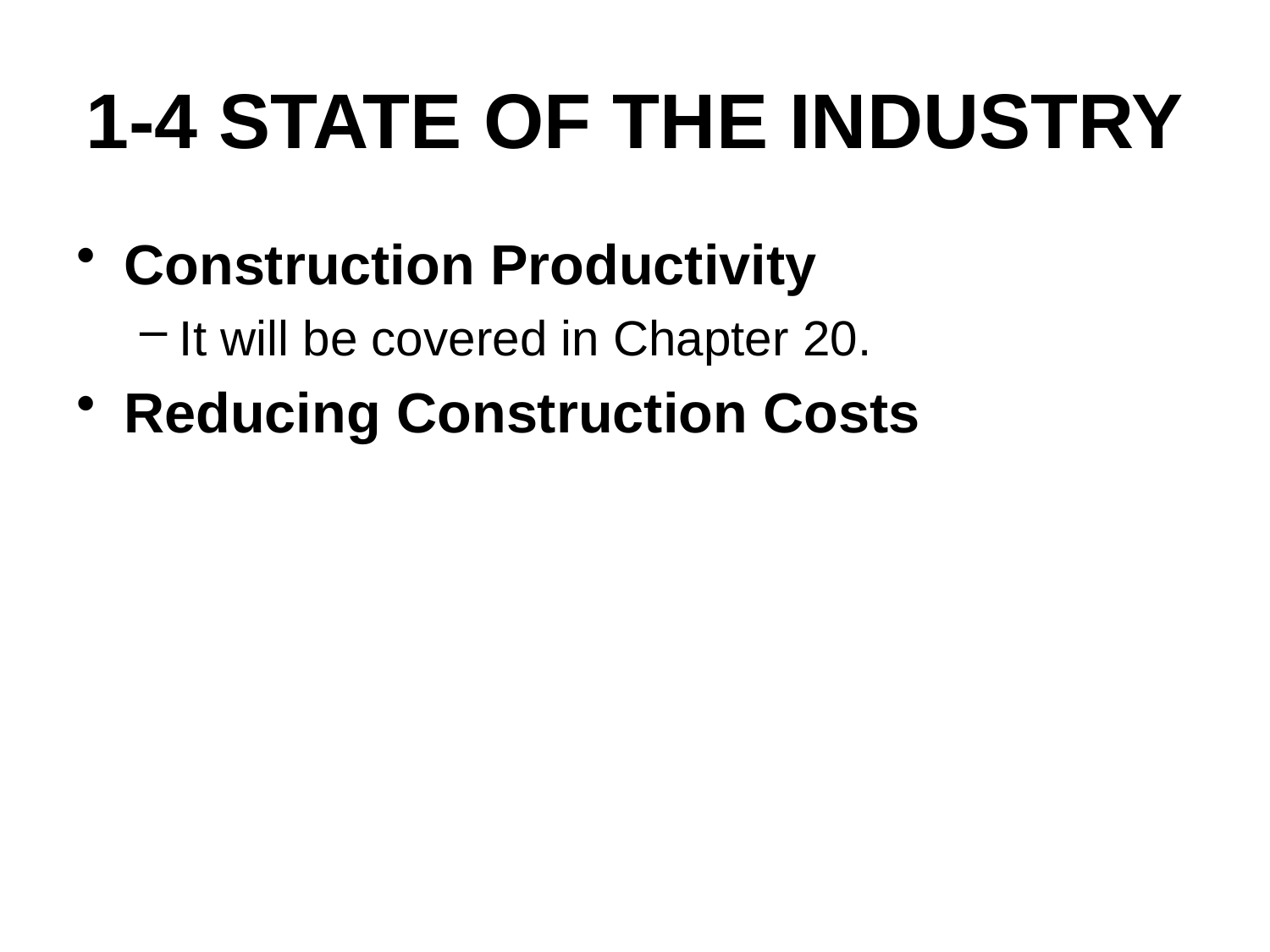

# 1-4 STATE OF THE INDUSTRY
Construction Productivity
It will be covered in Chapter 20.
Reducing Construction Costs